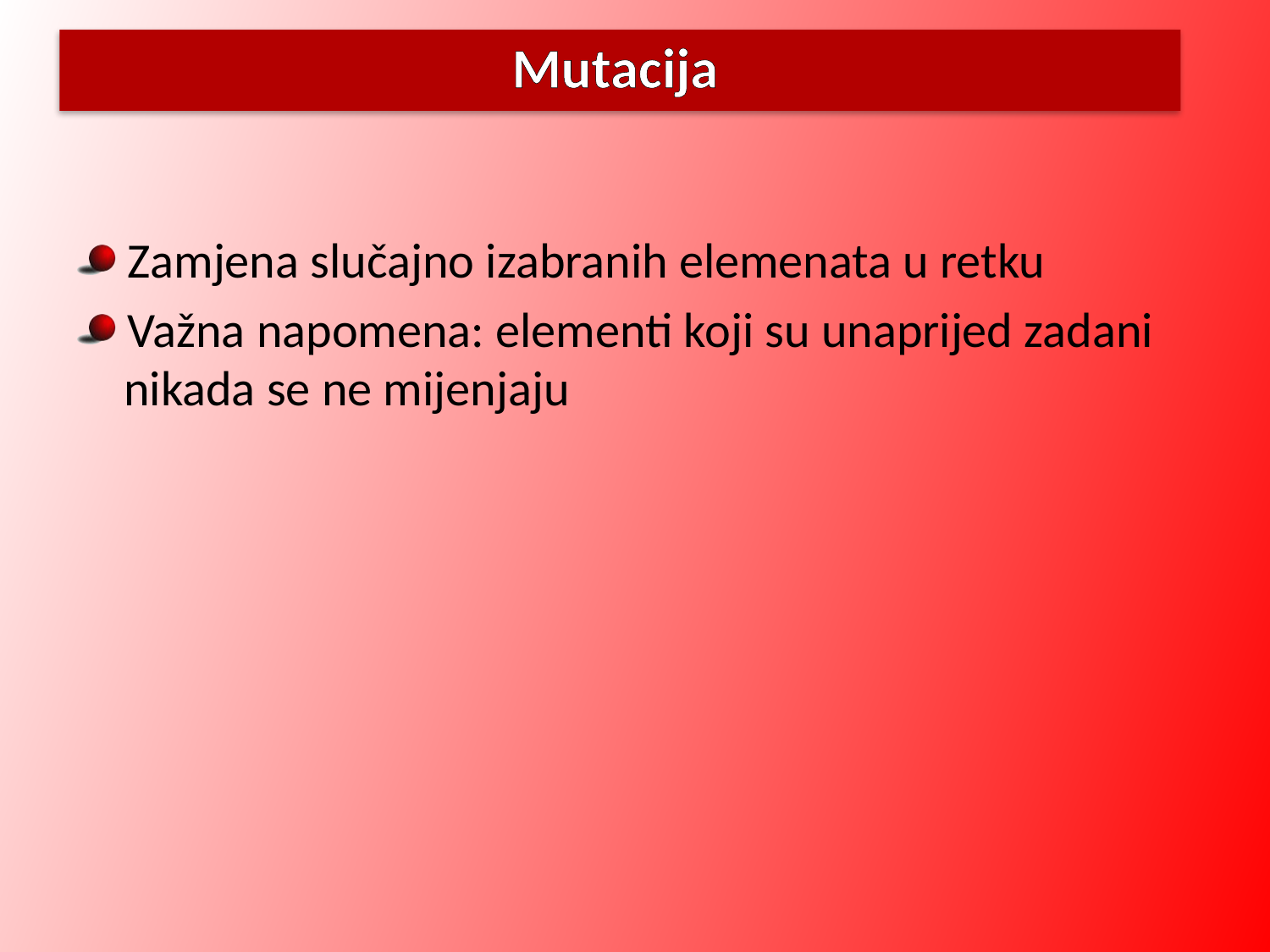

# Mutacija
Zamjena slučajno izabranih elemenata u retku
Važna napomena: elementi koji su unaprijed zadani nikada se ne mijenjaju